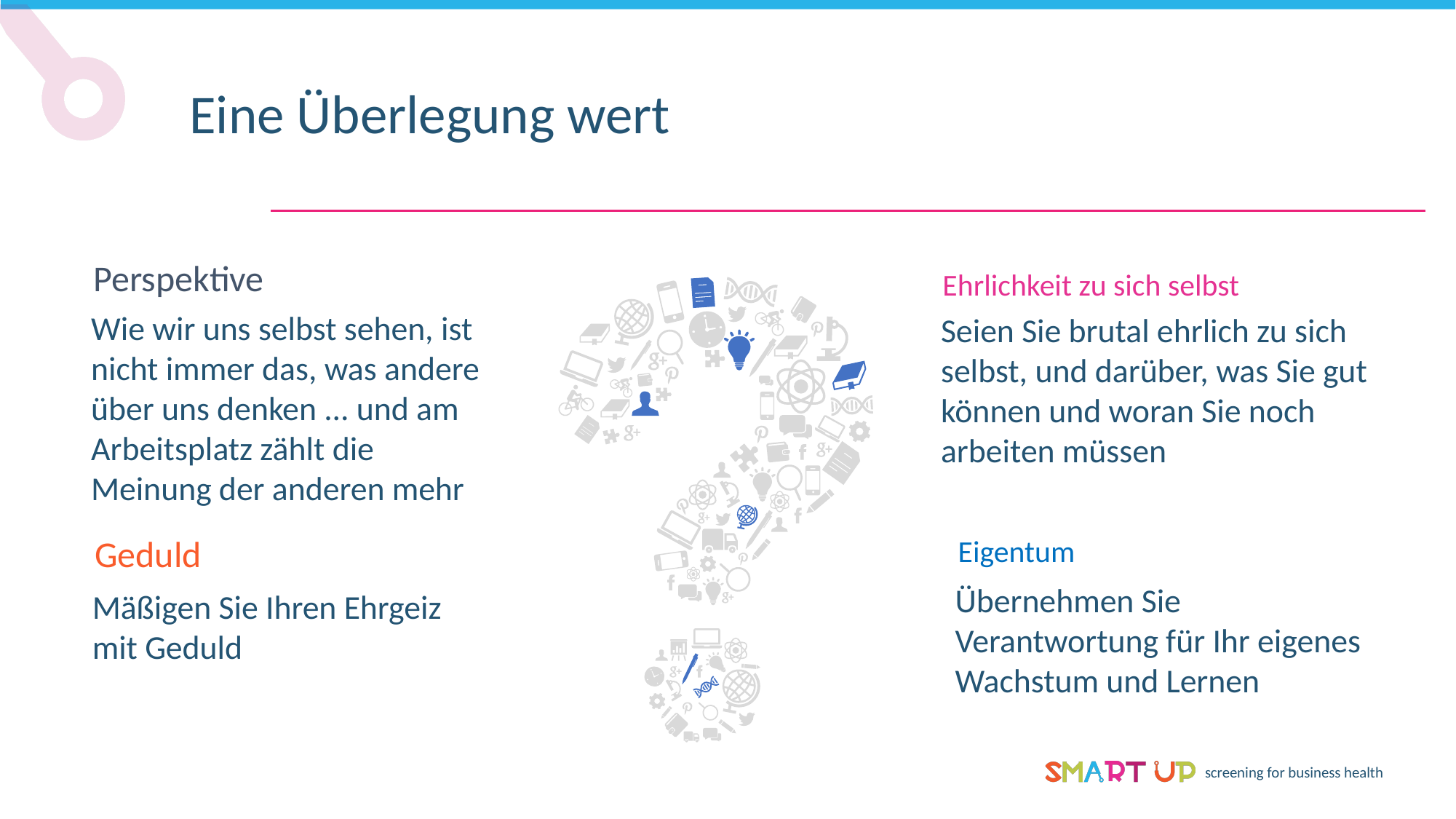

Eine Überlegung wert
Perspektive
Ehrlichkeit zu sich selbst

Wie wir uns selbst sehen, ist nicht immer das, was andere über uns denken ... und am Arbeitsplatz zählt die Meinung der anderen mehr
Seien Sie brutal ehrlich zu sich selbst, und darüber, was Sie gut können und woran Sie noch arbeiten müssen
Geduld
Eigentum
Übernehmen Sie Verantwortung für Ihr eigenes Wachstum und Lernen
Mäßigen Sie Ihren Ehrgeiz mit Geduld
I